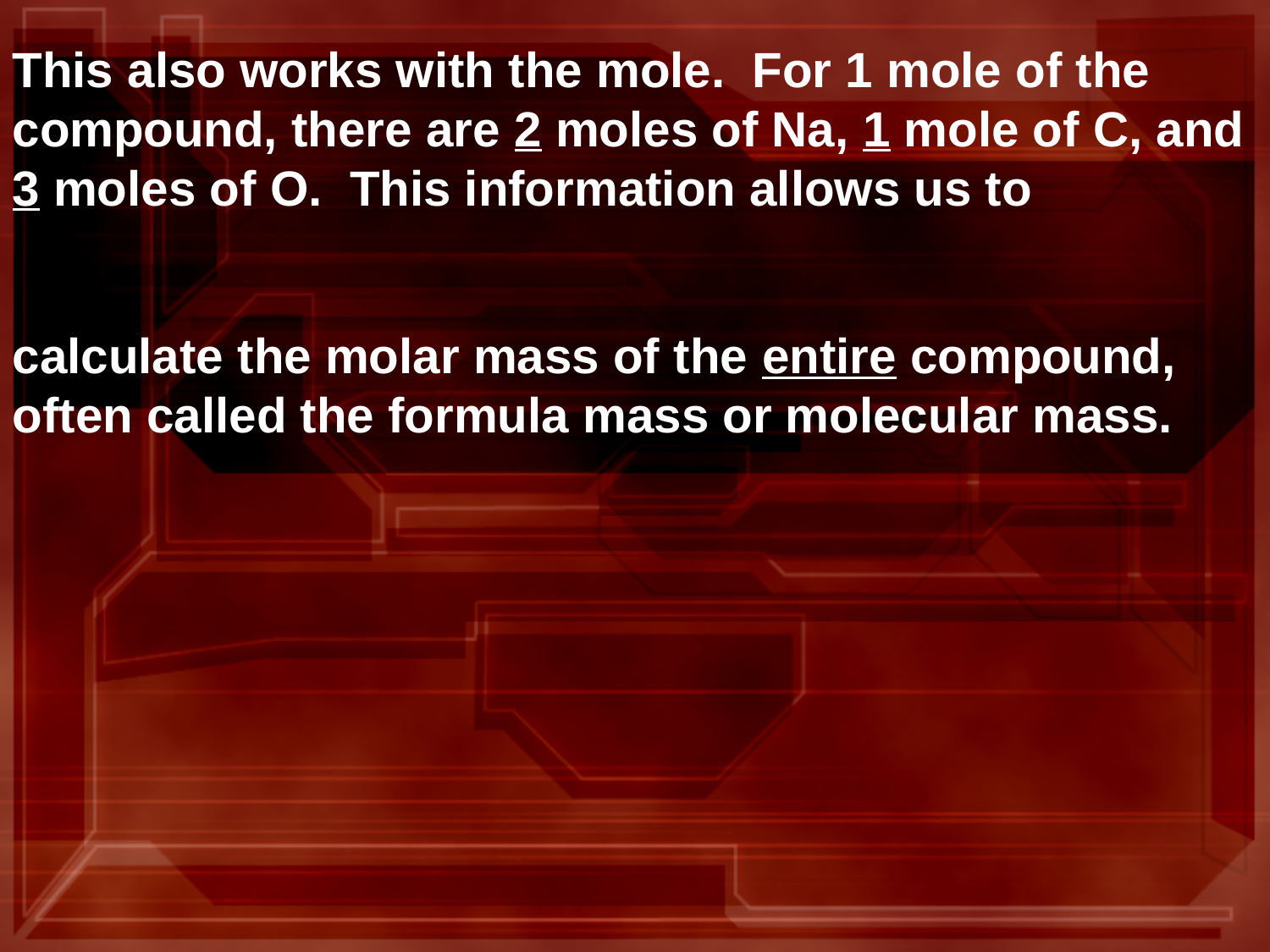

This also works with the mole.  For 1 mole of the compound, there are 2 moles of Na, 1 mole of C, and 3 moles of O.  This information allows us to

calculate the molar mass of the entire compound, often called the formula mass or molecular mass.